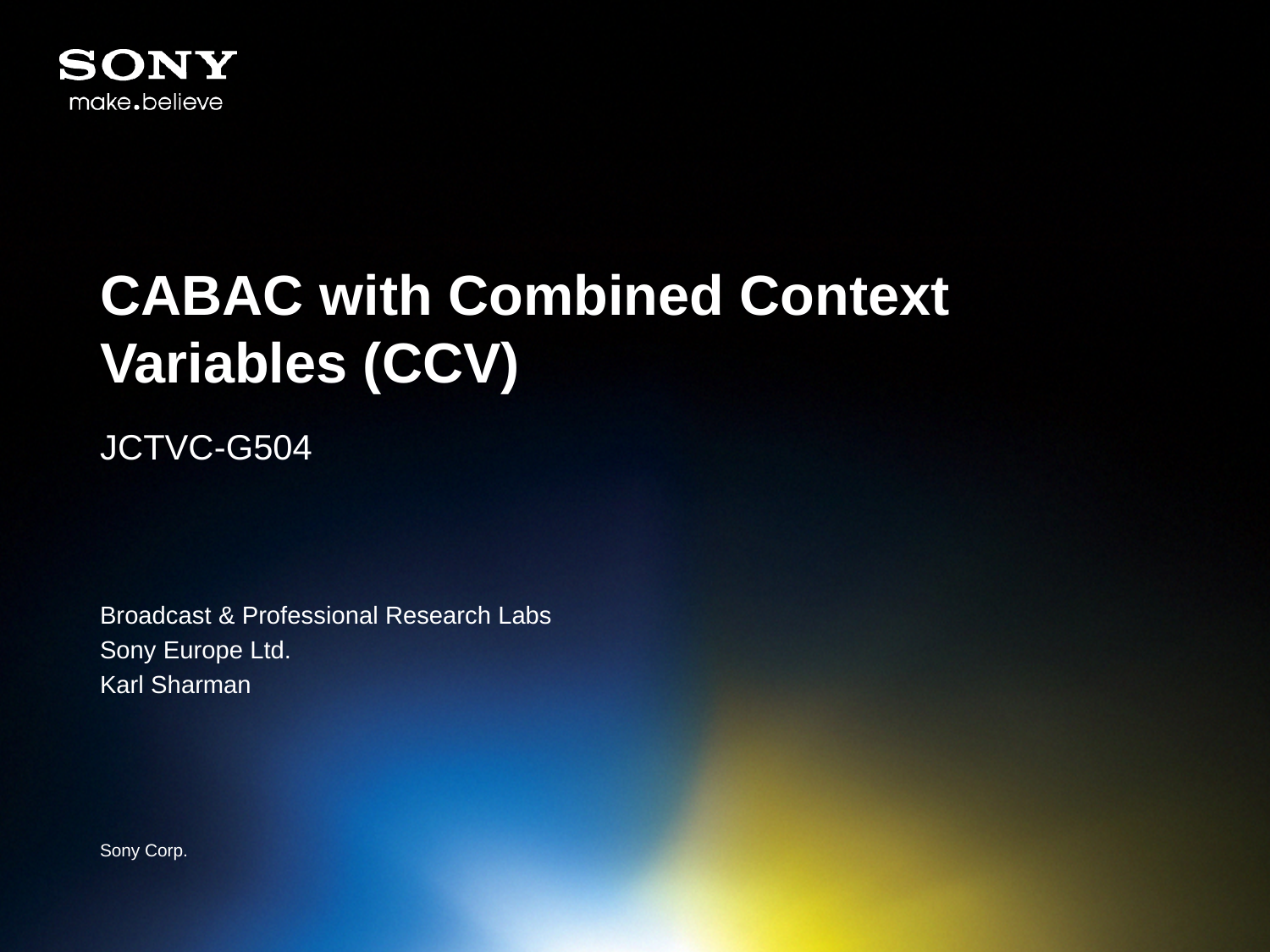

# CABAC with Combined Context Variables (CCV)
JCTVC-G504
Broadcast & Professional Research Labs
Sony Europe Ltd.
Karl Sharman
Sony Corp.